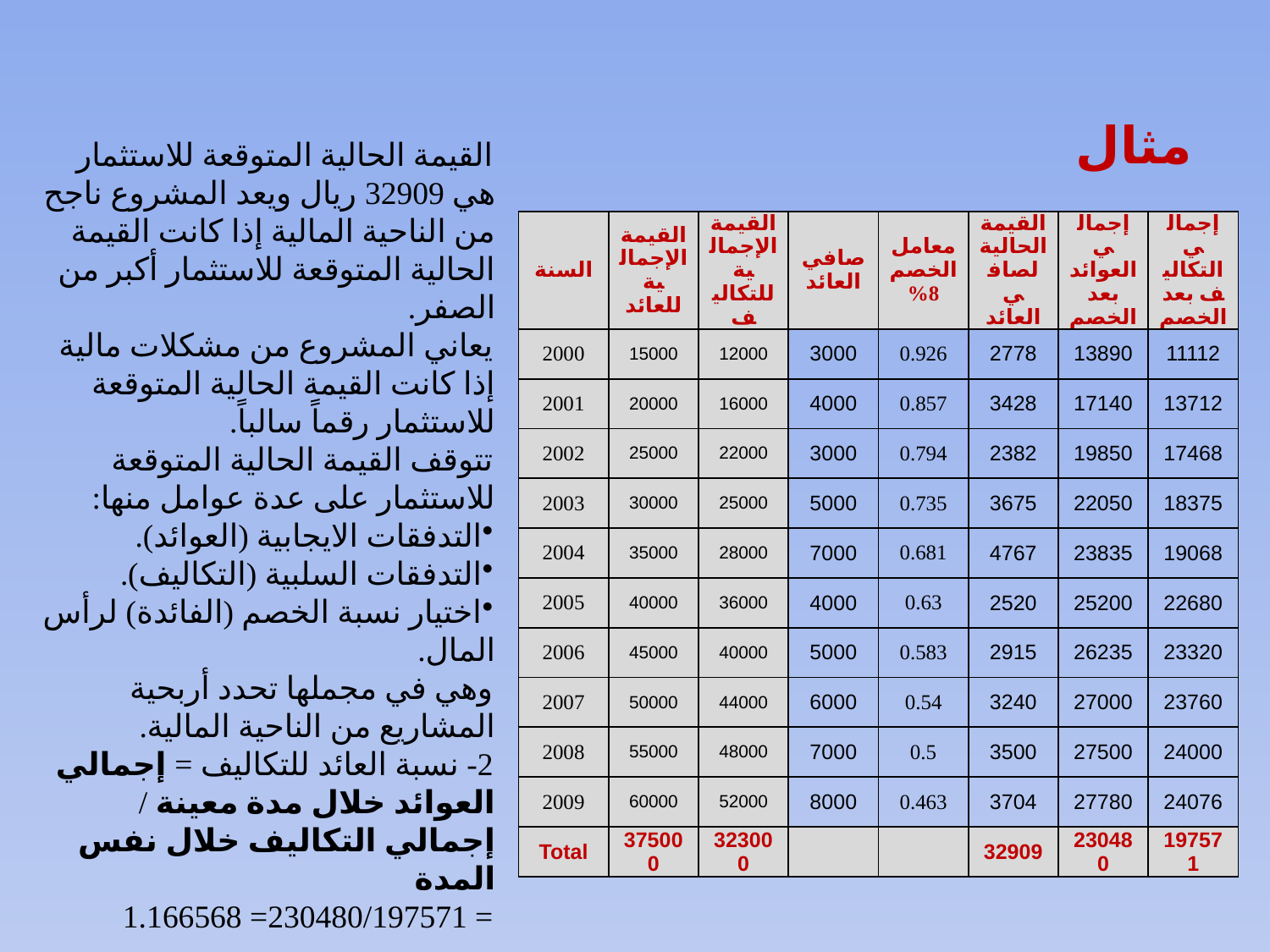

# مثال
القيمة الحالية المتوقعة للاستثمار هي 32909 ريال ويعد المشروع ناجح من الناحية المالية إذا كانت القيمة الحالية المتوقعة للاستثمار أكبر من الصفر.
يعاني المشروع من مشكلات مالية إذا كانت القيمة الحالية المتوقعة للاستثمار رقماً سالباً.
تتوقف القيمة الحالية المتوقعة للاستثمار على عدة عوامل منها:
التدفقات الايجابية (العوائد).
التدفقات السلبية (التكاليف).
اختيار نسبة الخصم (الفائدة) لرأس المال.
وهي في مجملها تحدد أربحية المشاريع من الناحية المالية.
2- نسبة العائد للتكاليف = إجمالي العوائد خلال مدة معينة / إجمالي التكاليف خلال نفس المدة
= 230480/197571= 1.166568
| السنة | القيمة الإجمالية للعائد | القيمة الإجمالية للتكاليف | صافي العائد | معامل الخصم 8% | القيمة الحالية لصافي العائد | إجمالي العوائد بعد الخصم | إجمالي التكاليف بعد الخصم |
| --- | --- | --- | --- | --- | --- | --- | --- |
| 2000 | 15000 | 12000 | 3000 | 0.926 | 2778 | 13890 | 11112 |
| 2001 | 20000 | 16000 | 4000 | 0.857 | 3428 | 17140 | 13712 |
| 2002 | 25000 | 22000 | 3000 | 0.794 | 2382 | 19850 | 17468 |
| 2003 | 30000 | 25000 | 5000 | 0.735 | 3675 | 22050 | 18375 |
| 2004 | 35000 | 28000 | 7000 | 0.681 | 4767 | 23835 | 19068 |
| 2005 | 40000 | 36000 | 4000 | 0.63 | 2520 | 25200 | 22680 |
| 2006 | 45000 | 40000 | 5000 | 0.583 | 2915 | 26235 | 23320 |
| 2007 | 50000 | 44000 | 6000 | 0.54 | 3240 | 27000 | 23760 |
| 2008 | 55000 | 48000 | 7000 | 0.5 | 3500 | 27500 | 24000 |
| 2009 | 60000 | 52000 | 8000 | 0.463 | 3704 | 27780 | 24076 |
| Total | 375000 | 323000 |  |  | 32909 | 230480 | 197571 |
الدكتور عيسى قداده
66